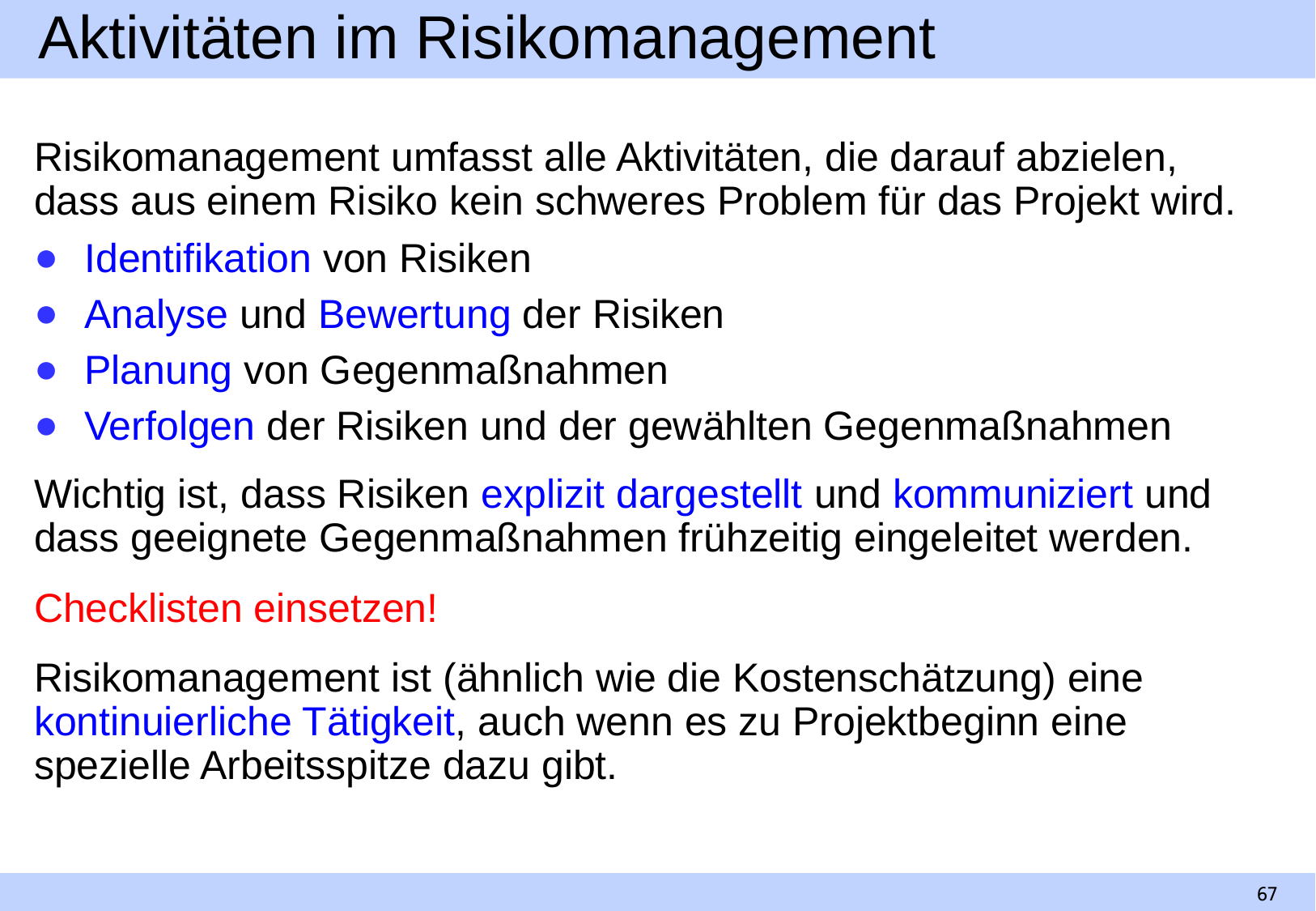

# Aktivitäten im Risikomanagement
Risikomanagement umfasst alle Aktivitäten, die darauf abzielen, dass aus einem Risiko kein schweres Problem für das Projekt wird.
Identifikation von Risiken
Analyse und Bewertung der Risiken
Planung von Gegenmaßnahmen
Verfolgen der Risiken und der gewählten Gegenmaßnahmen
Wichtig ist, dass Risiken explizit dargestellt und kommuniziert und dass geeignete Gegenmaßnahmen frühzeitig eingeleitet werden.
Checklisten einsetzen!
Risikomanagement ist (ähnlich wie die Kostenschätzung) eine kontinuierliche Tätigkeit, auch wenn es zu Projektbeginn eine spezielle Arbeitsspitze dazu gibt.

67